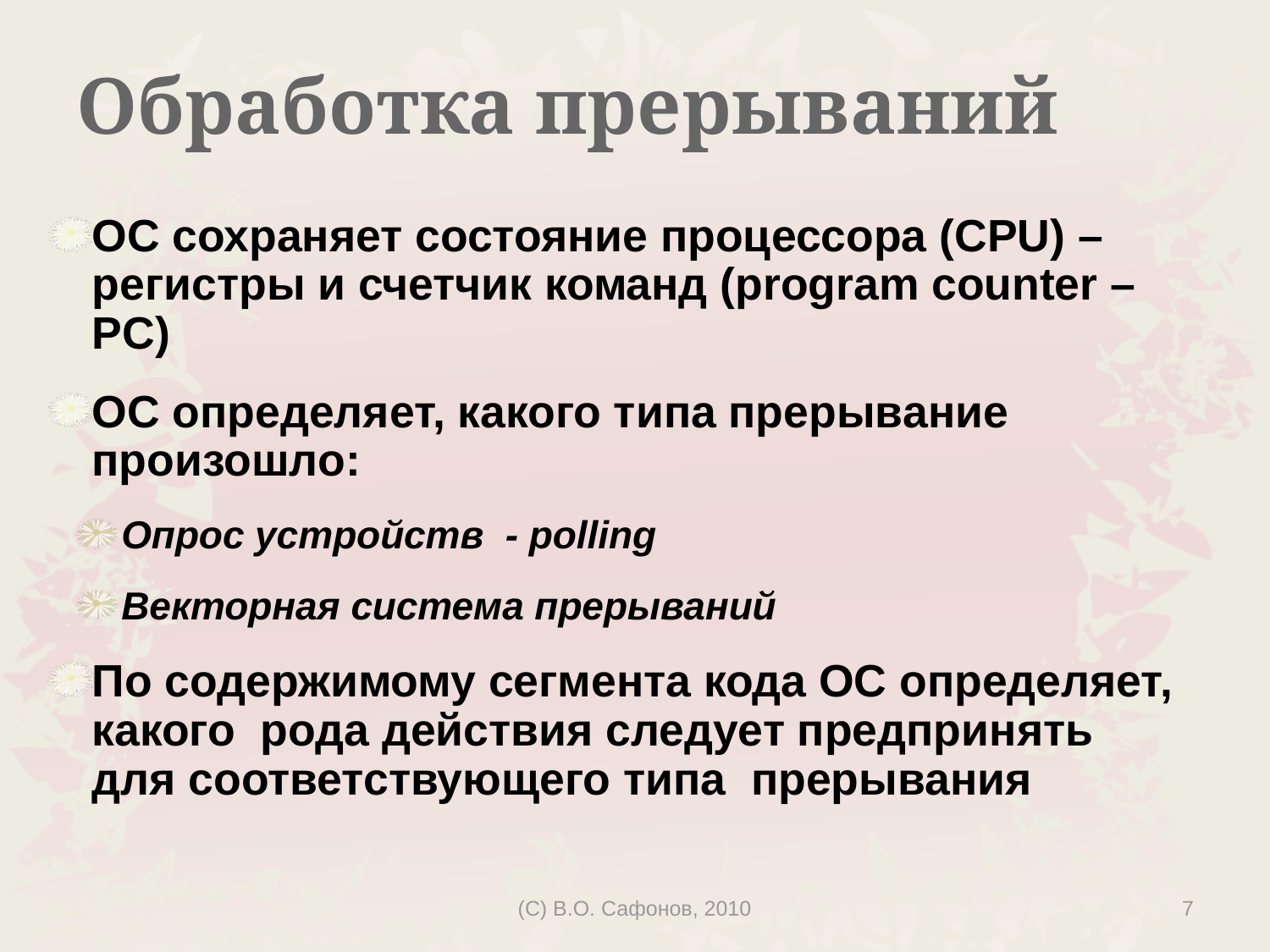

# Обработка прерываний
ОС сохраняет состояние процессора (CPU) – регистры и счетчик команд (program counter – PC)
ОС определяет, какого типа прерывание произошло:
Опрос устройств  - polling
Векторная система прерываний
По содержимому сегмента кода ОС определяет, какого  рода действия следует предпринять для соответствующего типа  прерывания
(C) В.О. Сафонов, 2010
7